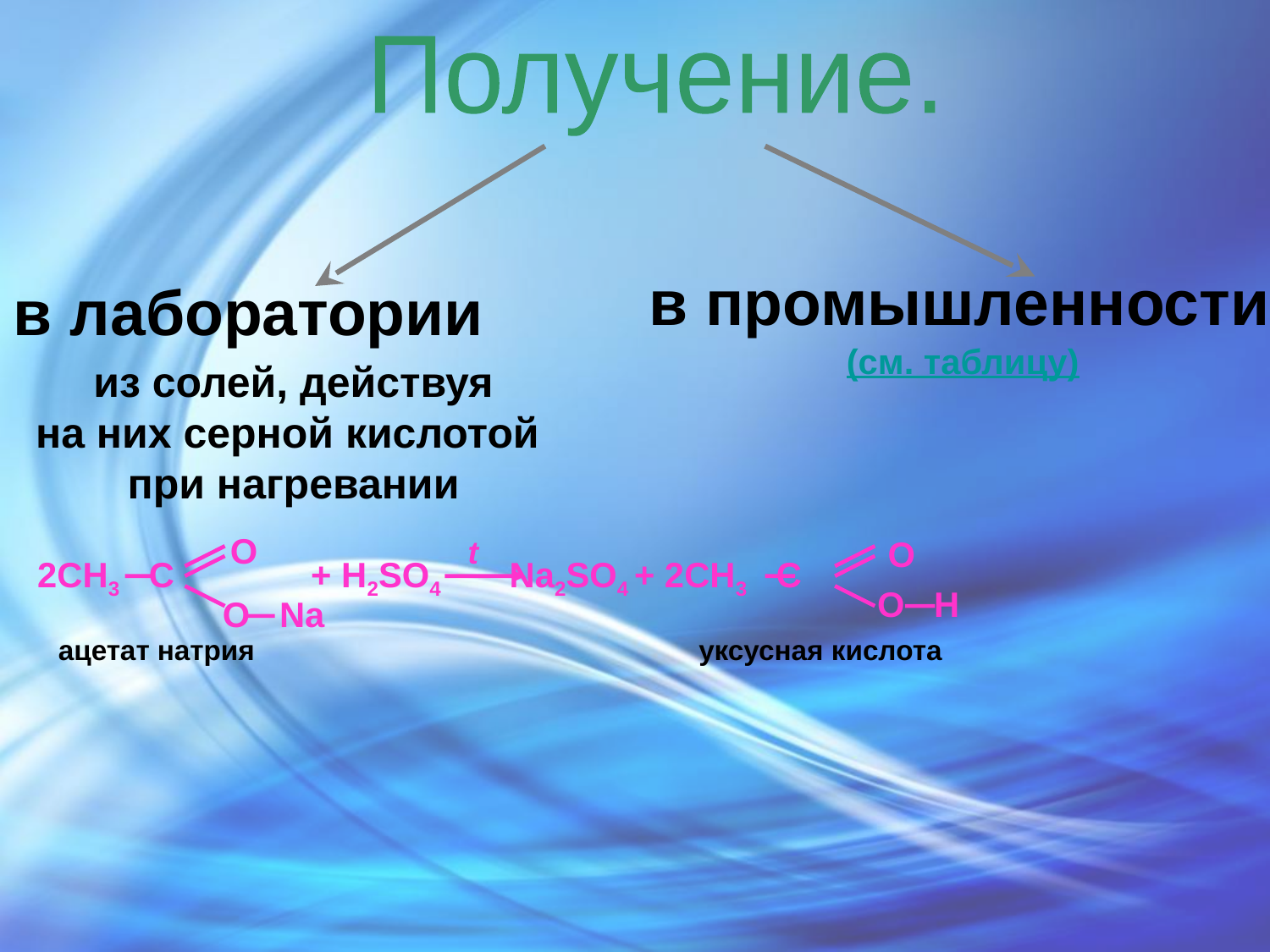

Получение.

в промышленности
в лаборатории
(см. таблицу)
из солей, действуя
на них серной кислотой
при нагревании
O
t
O
2CH3   C              + H2SO4            Na2SO4 + 2CH3   C

O   H

O   Na

ацетат натрия
уксусная кислота